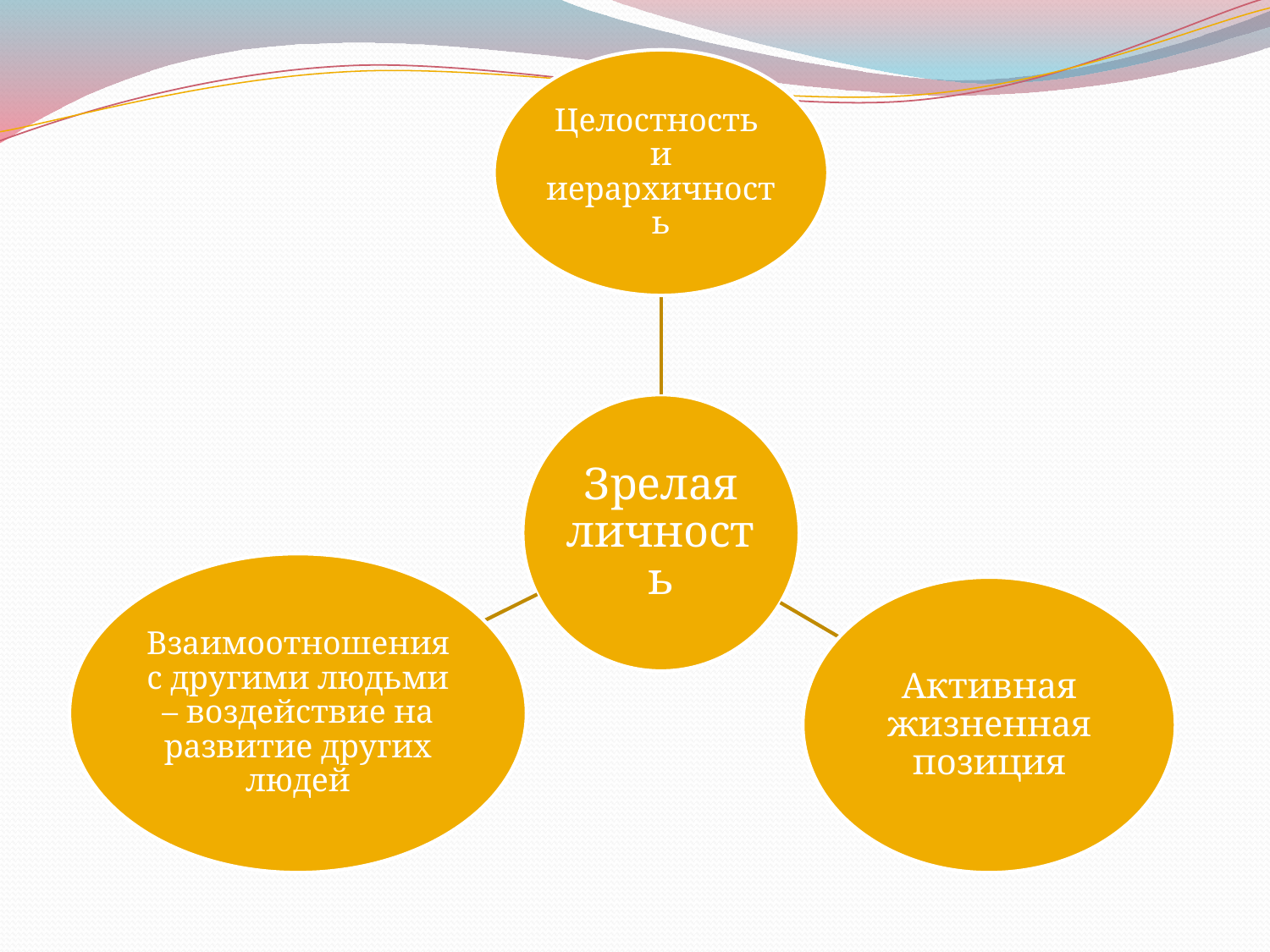

Зрелая личность

Целостность  и иерархичность

Активная жизненная позиция

Взаимоотношения с другими людьми – воздействие на развитие других людей